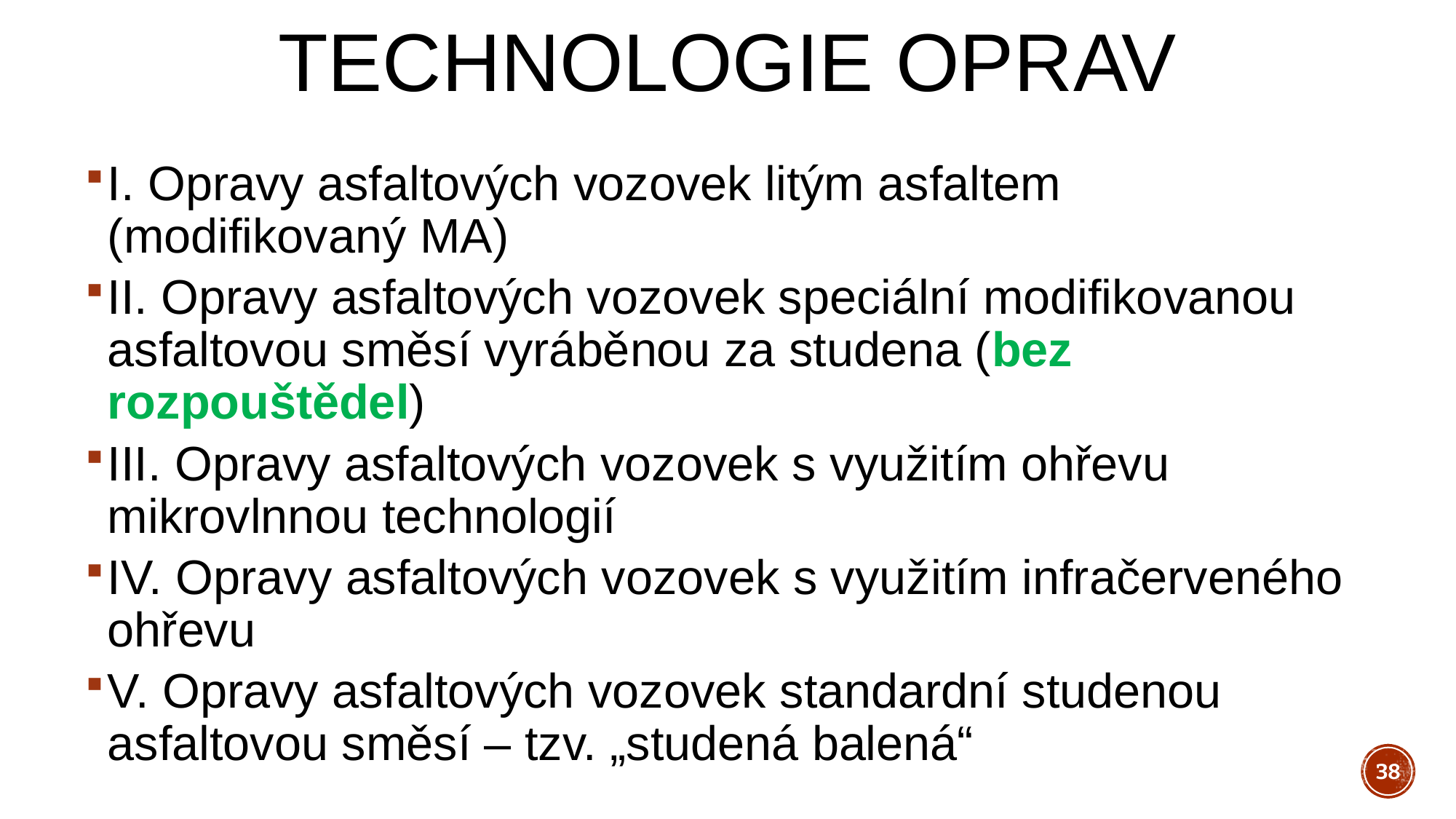

# TECHNOLOGIE OPRAV
I. Opravy asfaltových vozovek litým asfaltem (modifikovaný MA)
II. Opravy asfaltových vozovek speciální modifikovanou asfaltovou směsí vyráběnou za studena (bez rozpouštědel)
III. Opravy asfaltových vozovek s využitím ohřevu mikrovlnnou technologií
IV. Opravy asfaltových vozovek s využitím infračerveného ohřevu
V. Opravy asfaltových vozovek standardní studenou asfaltovou směsí – tzv. „studená balená“
38